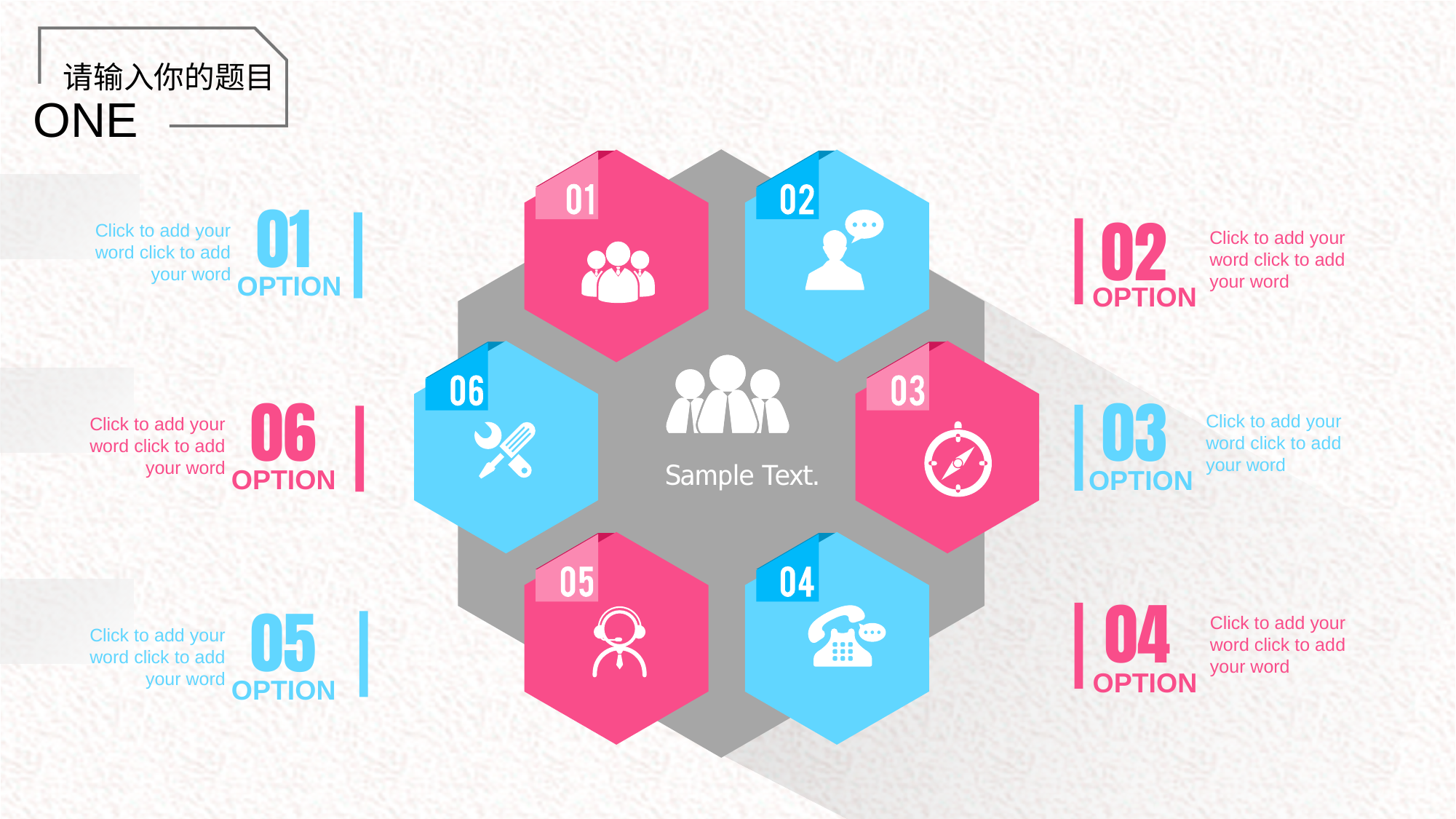

01
Click to add your word click to add your word

OPTION

02
Click to add your word click to add your word

OPTION

Sample Text.

06
Click to add your word click to add your word

OPTION

03
Click to add your word click to add your word

OPTION

05
Click to add your word click to add your word

OPTION

04
Click to add your word click to add your word

OPTION